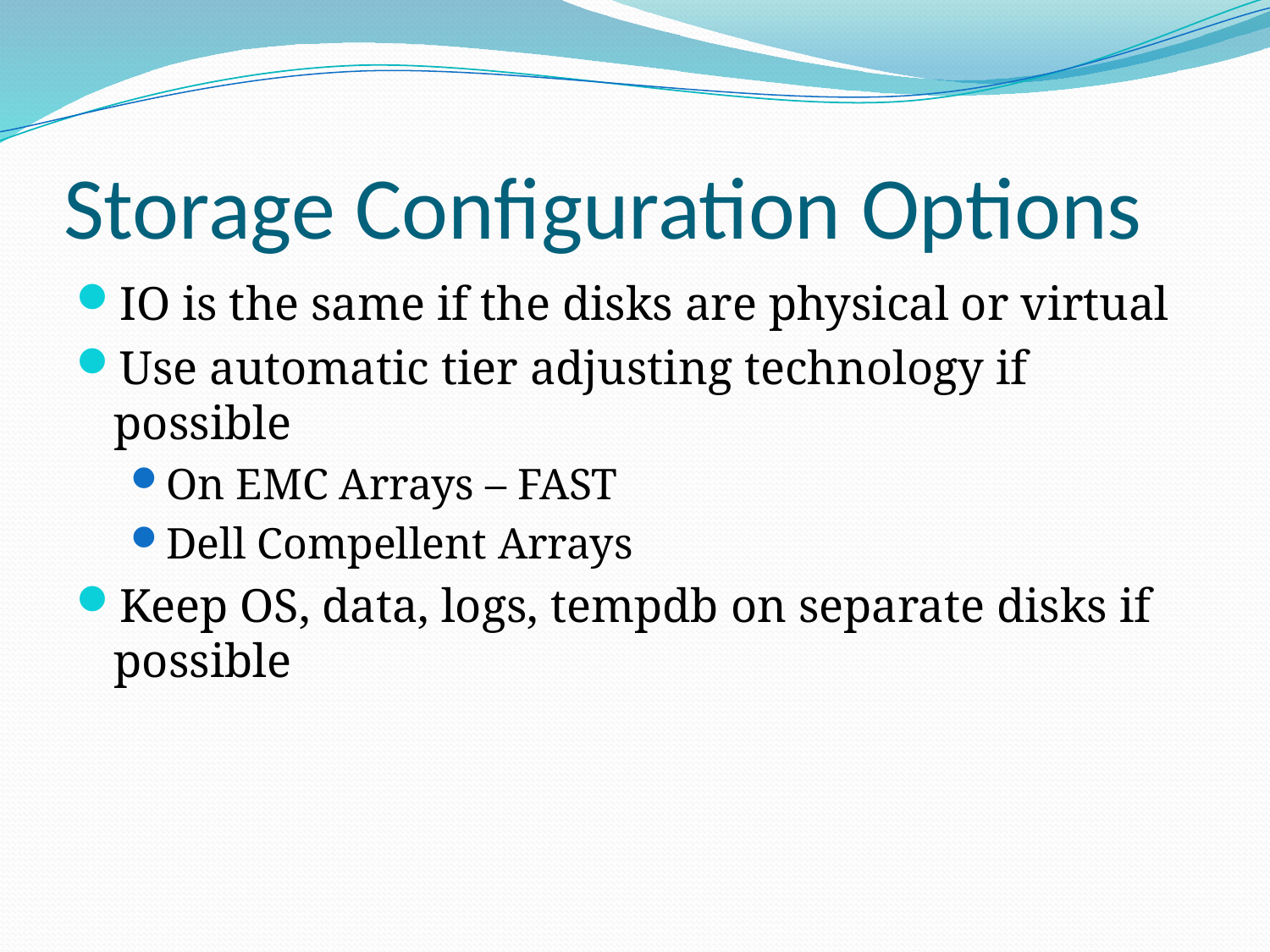

# Storage Configuration Options
IO is the same if the disks are physical or virtual
Use automatic tier adjusting technology if possible
On EMC Arrays – FAST
Dell Compellent Arrays
Keep OS, data, logs, tempdb on separate disks if possible